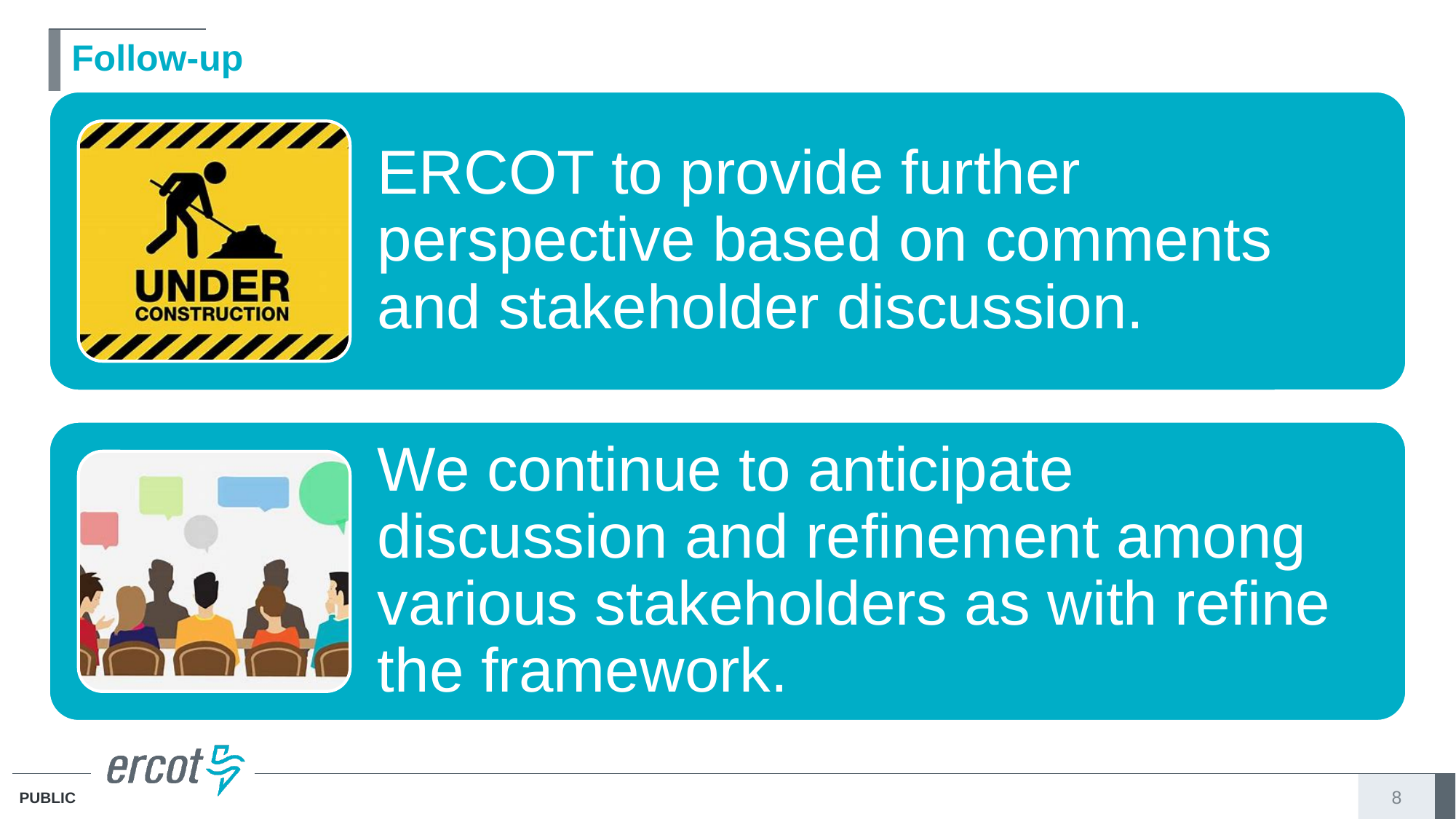

# Follow-up
ERCOT to provide further perspective based on comments and stakeholder discussion.
We continue to anticipate discussion and refinement among various stakeholders as with refine the framework.
8